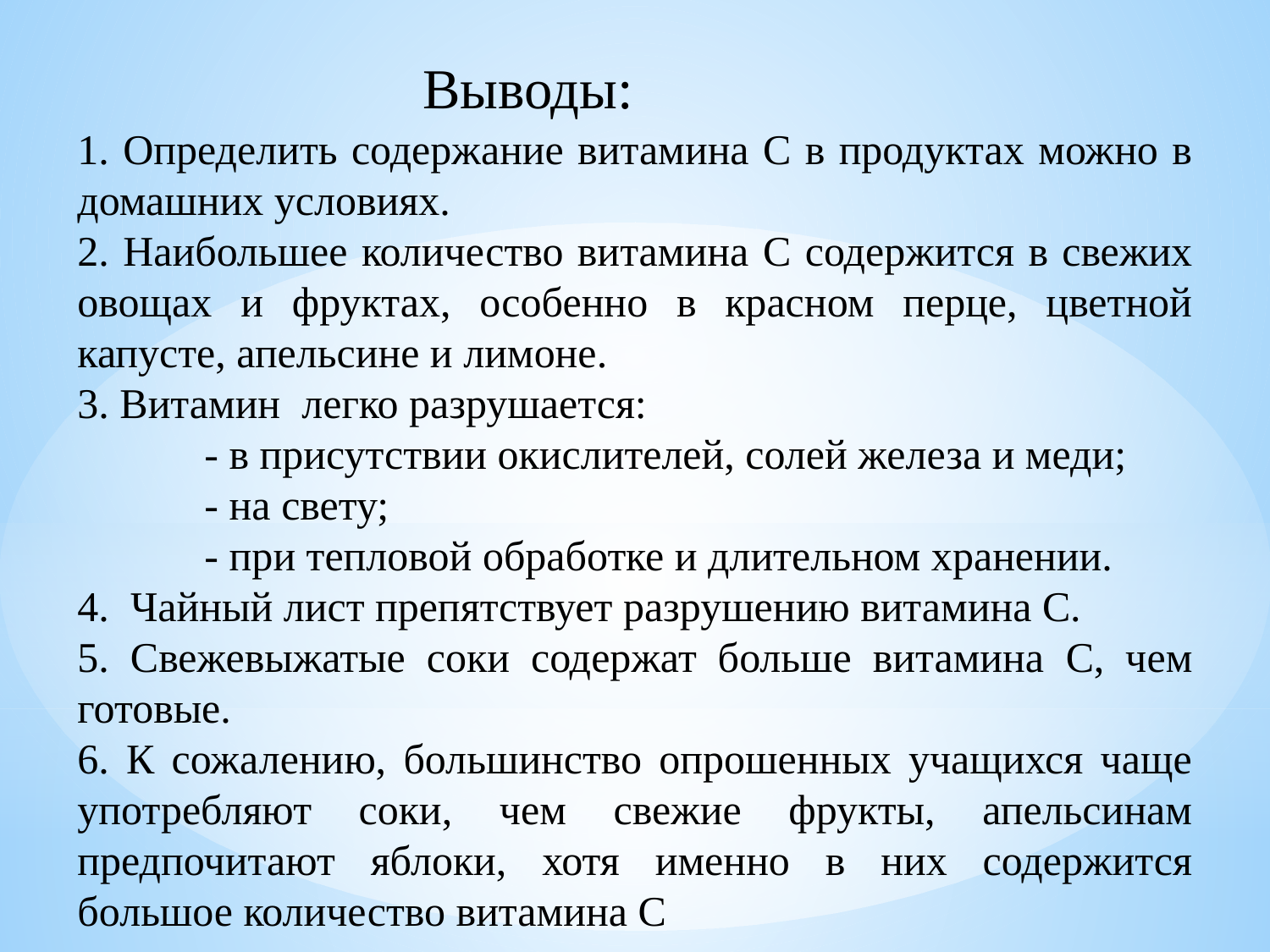

Выводы:
1. Определить содержание витамина С в продуктах можно в домашних условиях.
2. Наибольшее количество витамина C содержится в свежих овощах и фруктах, особенно в красном перце, цветной капусте, апельсине и лимоне.
3. Витамин  легко разрушается:
	- в присутствии окислителей, солей железа и меди;
	- на свету;
	- при тепловой обработке и длительном хранении.
4.  Чайный лист препятствует разрушению витамина С.
5. Свежевыжатые соки содержат больше витамина C, чем готовые.
6. К сожалению, большинство опрошенных учащихся чаще употребляют соки, чем свежие фрукты, апельсинам предпочитают яблоки, хотя именно в них содержится большое количество витамина С